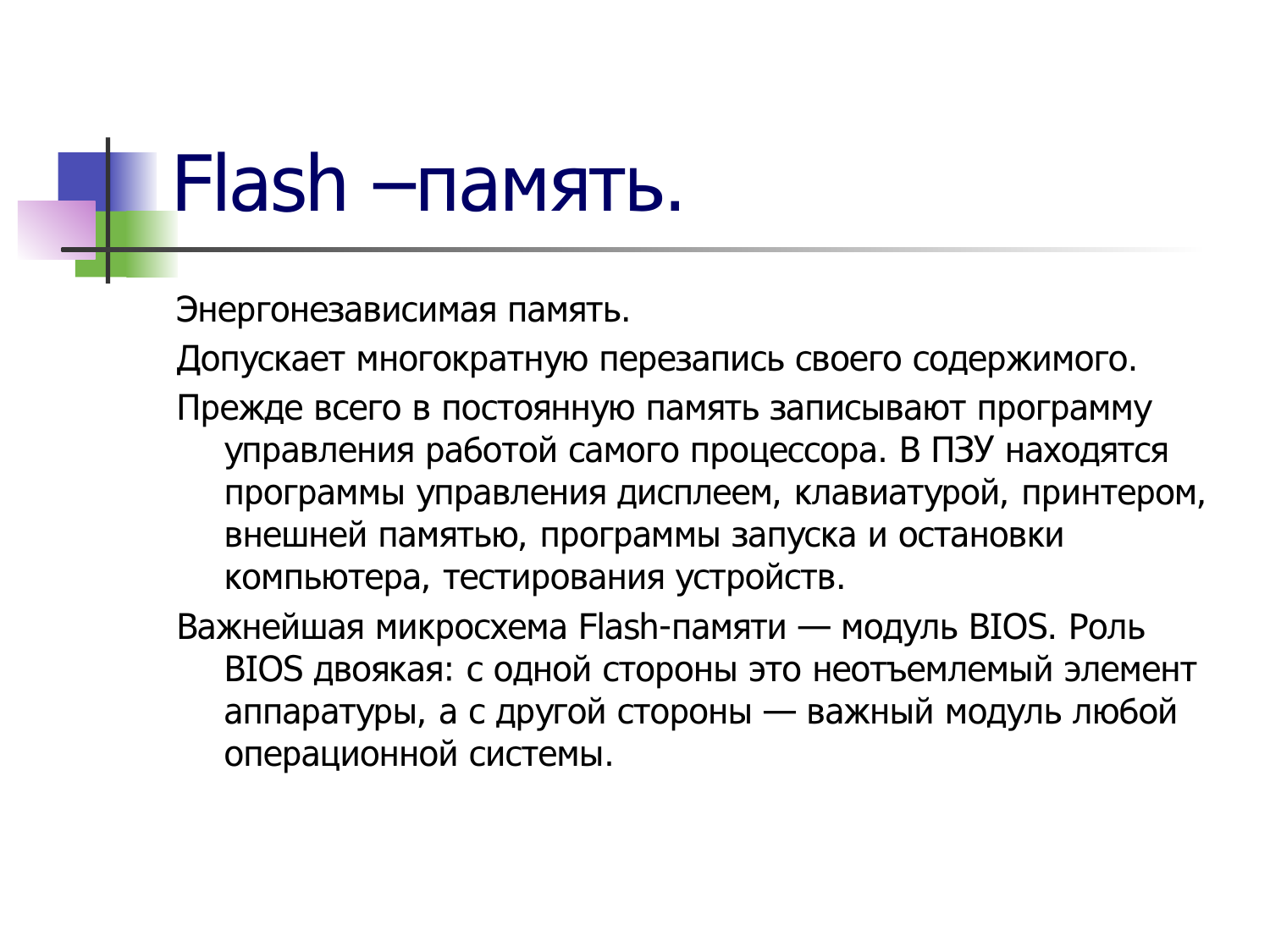

# Flash –память.
Энергонезависимая память.
Допускает многократную перезапись своего содержимого.
Прежде всего в постоянную память записывают программу управления работой самого процессора. В ПЗУ находятся программы управления дисплеем, клавиатурой, принтером, внешней памятью, программы запуска и остановки компьютера, тестирования устройств.
Важнейшая микросхема Flash-памяти — модуль BIOS. Роль BIOS двоякая: с одной стороны это неотъемлемый элемент аппаратуры, а с другой стороны — важный модуль любой операционной системы.